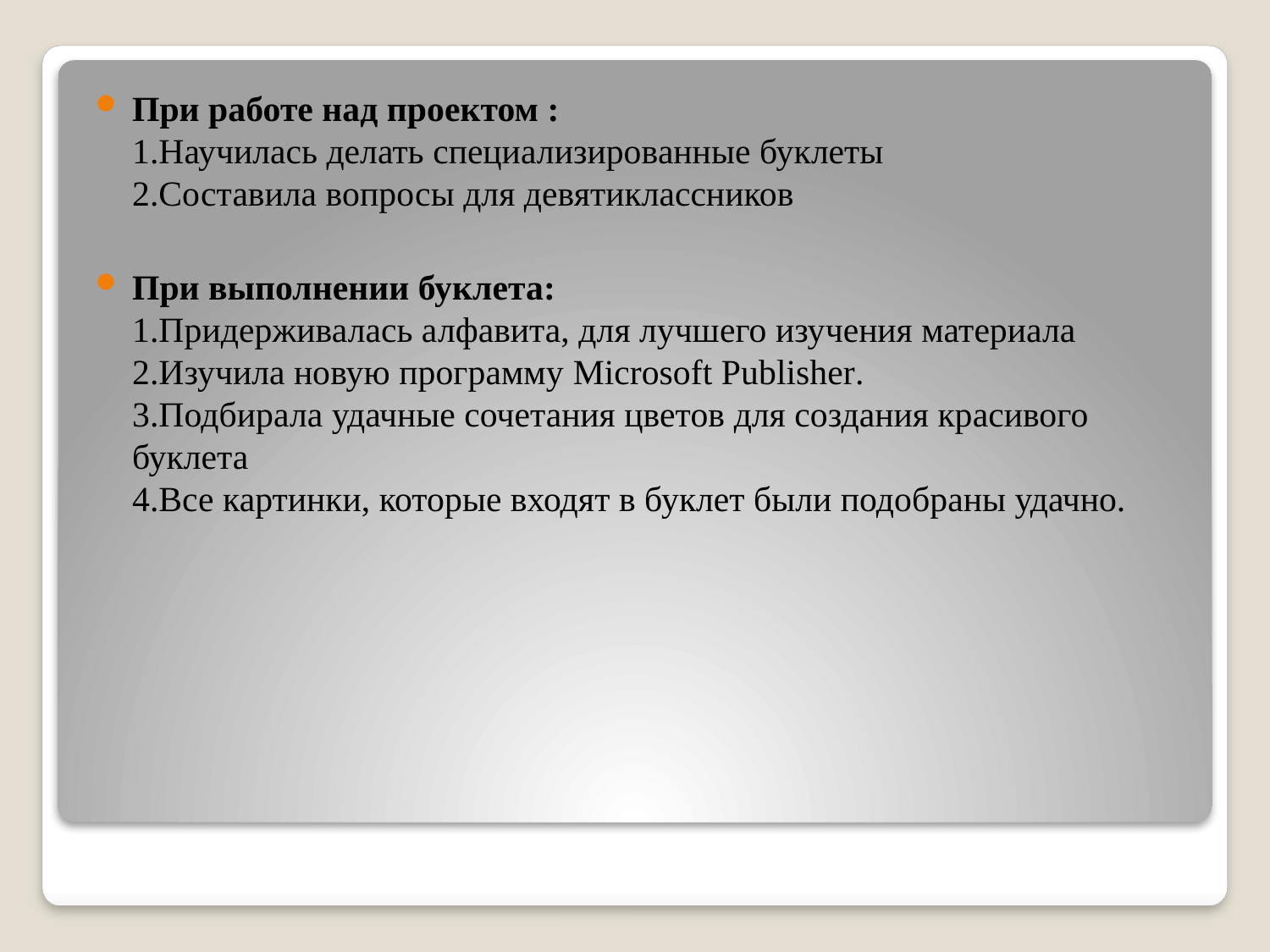

При работе над проектом :
1.Научилась делать специализированные буклеты
2.Составила вопросы для девятиклассников

При выполнении буклета:
1.Придерживалась алфавита, для лучшего изучения материала
2.Изучила новую программу Microsoft Publisher.
3.Подбирала удачные сочетания цветов для создания красивого буклета
4.Все картинки, которые входят в буклет были подобраны удачно.
#